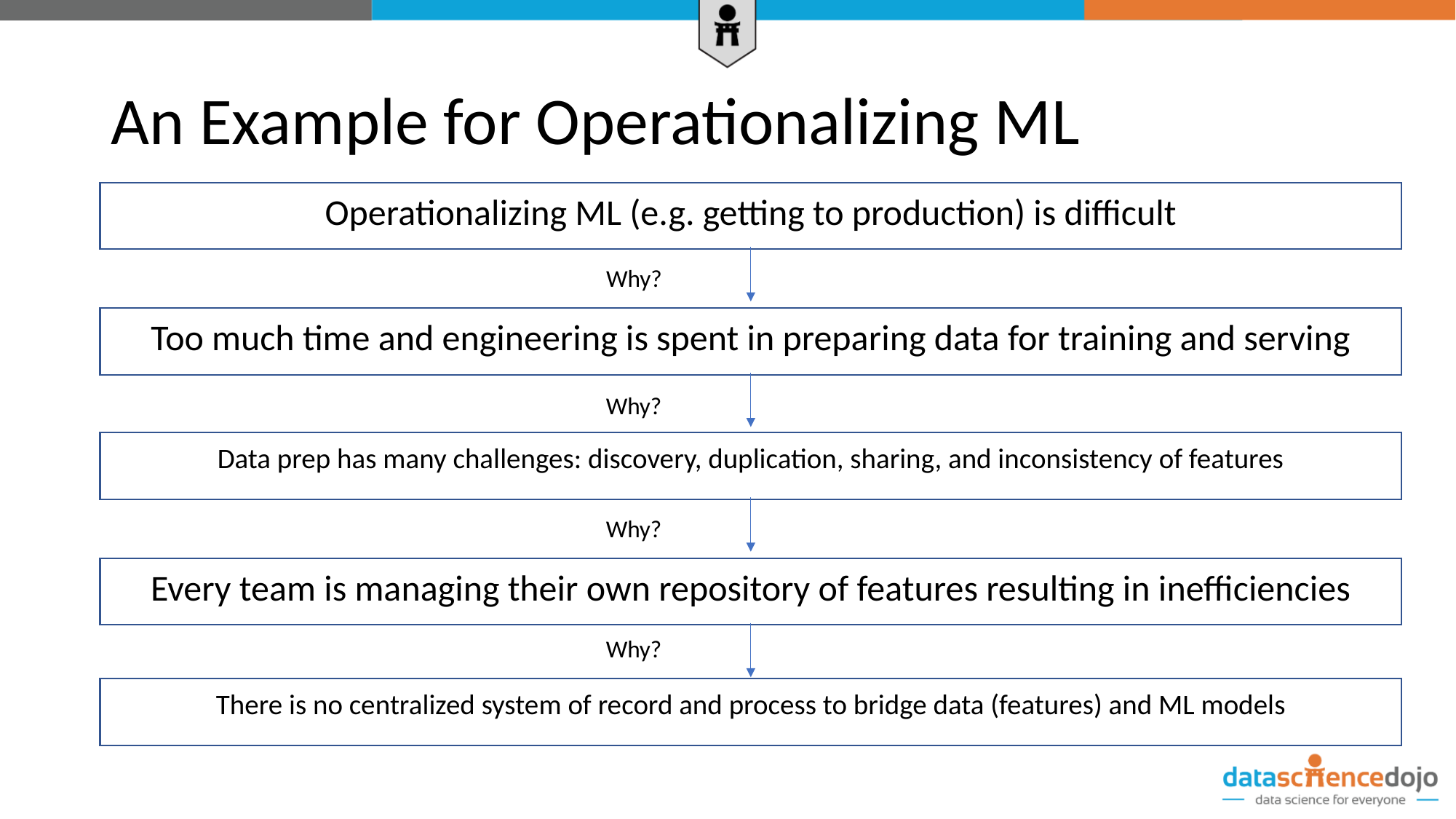

# An Example for Operationalizing ML

Operationalizing ML (e.g. getting to production) is difficult
Why?

Too much time and engineering is spent in preparing data for training and serving
Why?

Data prep has many challenges: discovery, duplication, sharing, and inconsistency of features
Why?

Every team is managing their own repository of features resulting in inefficiencies
Why?

There is no centralized system of record and process to bridge data (features) and ML models